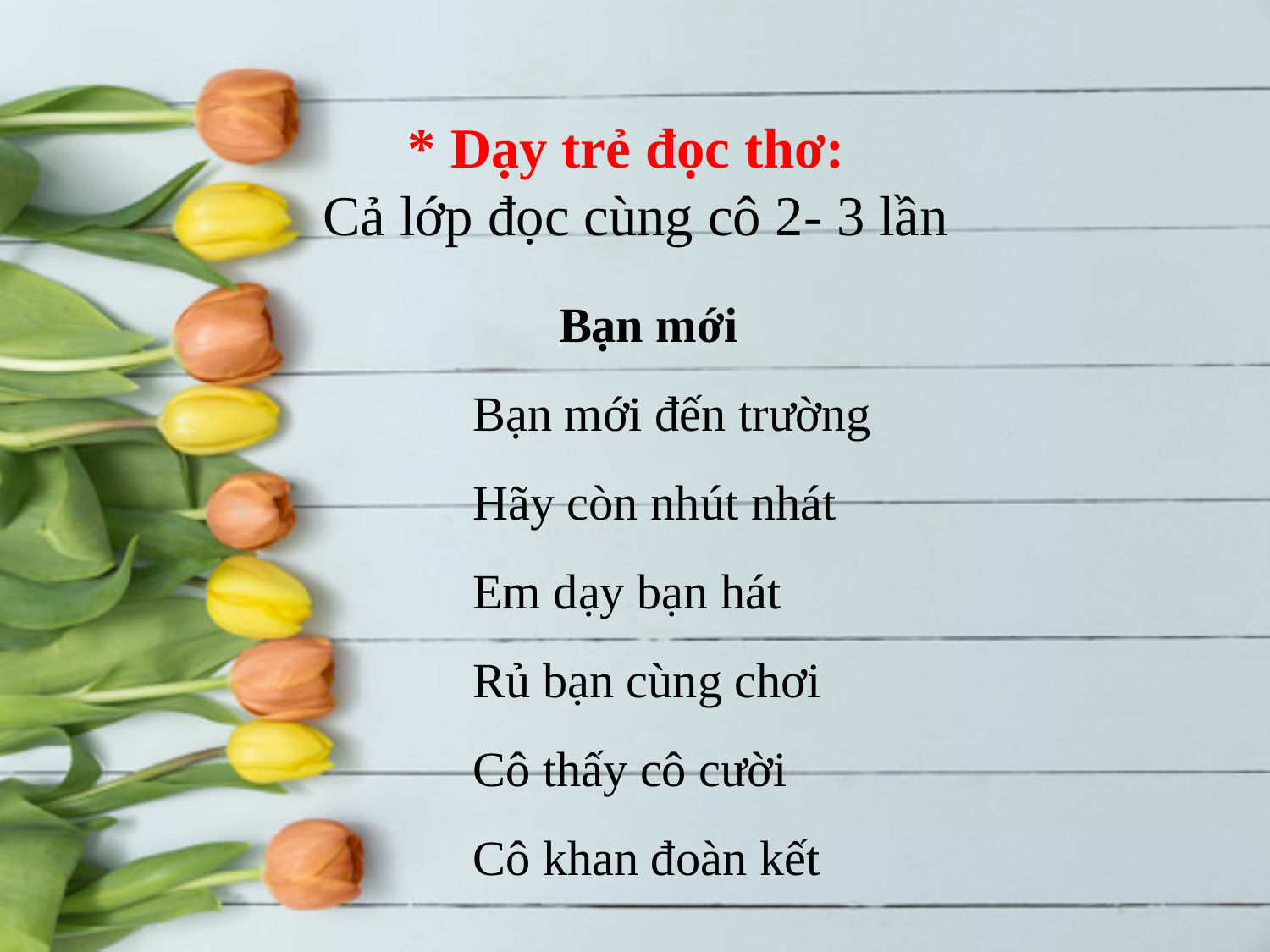

* Dạy trẻ đọc thơ:
 Cả lớp đọc cùng cô 2- 3 lần
       Bạn mới
Bạn mới đến trường
Hãy còn nhút nhát
Em dạy bạn hát
Rủ bạn cùng chơi
Cô thấy cô cười
Cô khan đoàn kết